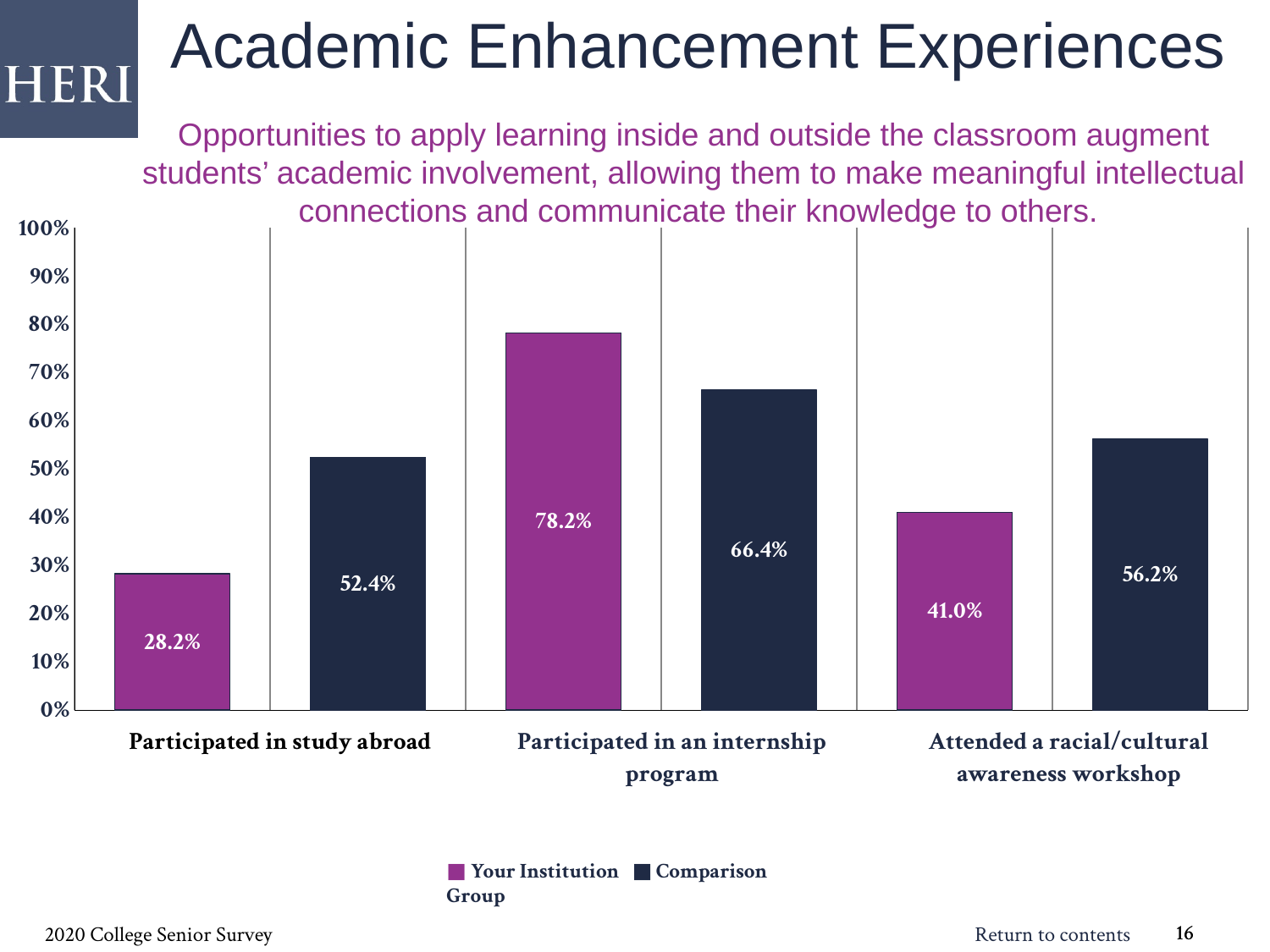

Academic Enhancement Experiences
Opportunities to apply learning inside and outside the classroom augment
students’ academic involvement, allowing them to make meaningful intellectual
connections and communicate their knowledge to others.

### Chart

| Category |  |
|---|---|
| Participated in study abroad | 0.282 |
| comp  | 0.524 |
| Participated in internship program | 0.782 |
| comp | 0.664 |
| Attended a racial/cultural awareness workshop | 0.41 |
| comp | 0.562 |
| Participated in study abroad |
| --- |
| Participated in an internship program |
| --- |
| Attended a racial/cultural awareness workshop |
| --- |
■ Your Institution   ■ Comparison Group
2020 College Senior Survey
16
16